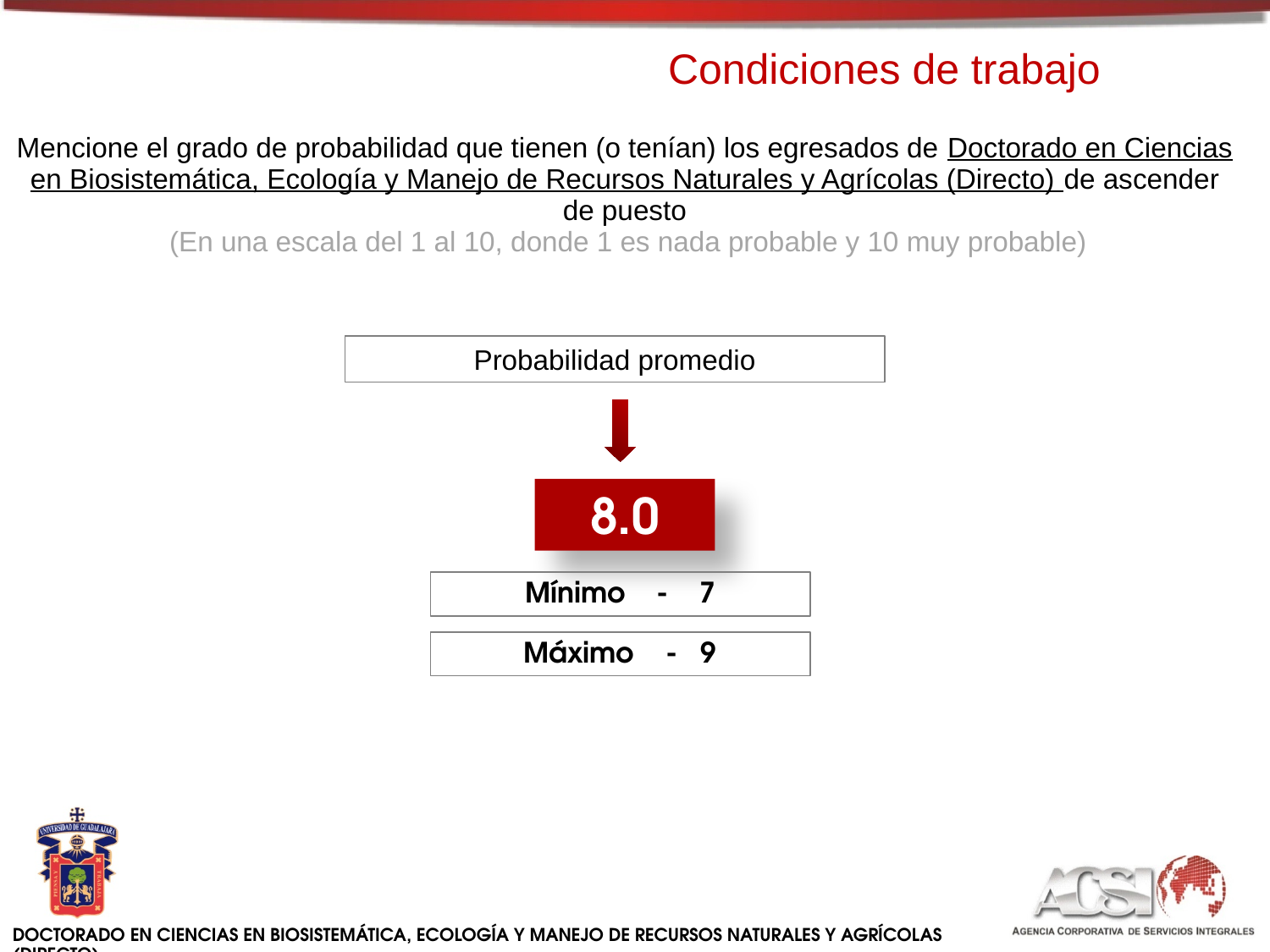

Condiciones de trabajo
Mencione el grado de probabilidad que tienen (o tenían) los egresados de Doctorado en Ciencias en Biosistemática, Ecología y Manejo de Recursos Naturales y Agrícolas (Directo) de ascender de puesto
 (En una escala del 1 al 10, donde 1 es nada probable y 10 muy probable)
Probabilidad promedio

8.0
Mínimo    -    7
Máximo    -   9